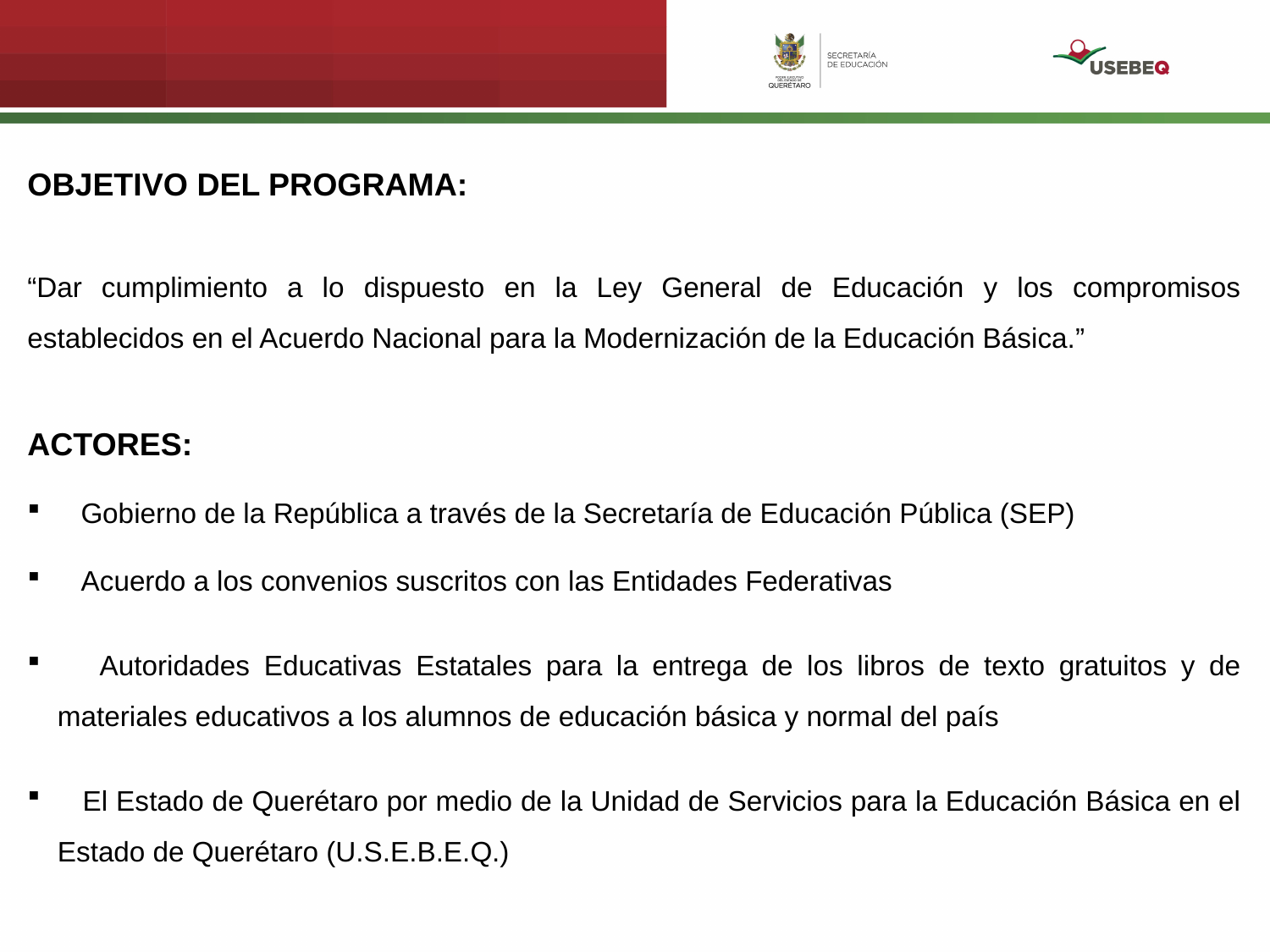

OBJETIVO DEL PROGRAMA:

“Dar cumplimiento a lo dispuesto en la Ley General de Educación y los compromisos establecidos en el Acuerdo Nacional para la Modernización de la Educación Básica.”

ACTORES:

   Gobierno de la República a través de la Secretaría de Educación Pública (SEP)

   Acuerdo a los convenios suscritos con las Entidades Federativas

   Autoridades Educativas Estatales para la entrega de los libros de texto gratuitos y de materiales educativos a los alumnos de educación básica y normal del país

   El Estado de Querétaro por medio de la Unidad de Servicios para la Educación Básica en el Estado de Querétaro (U.S.E.B.E.Q.)